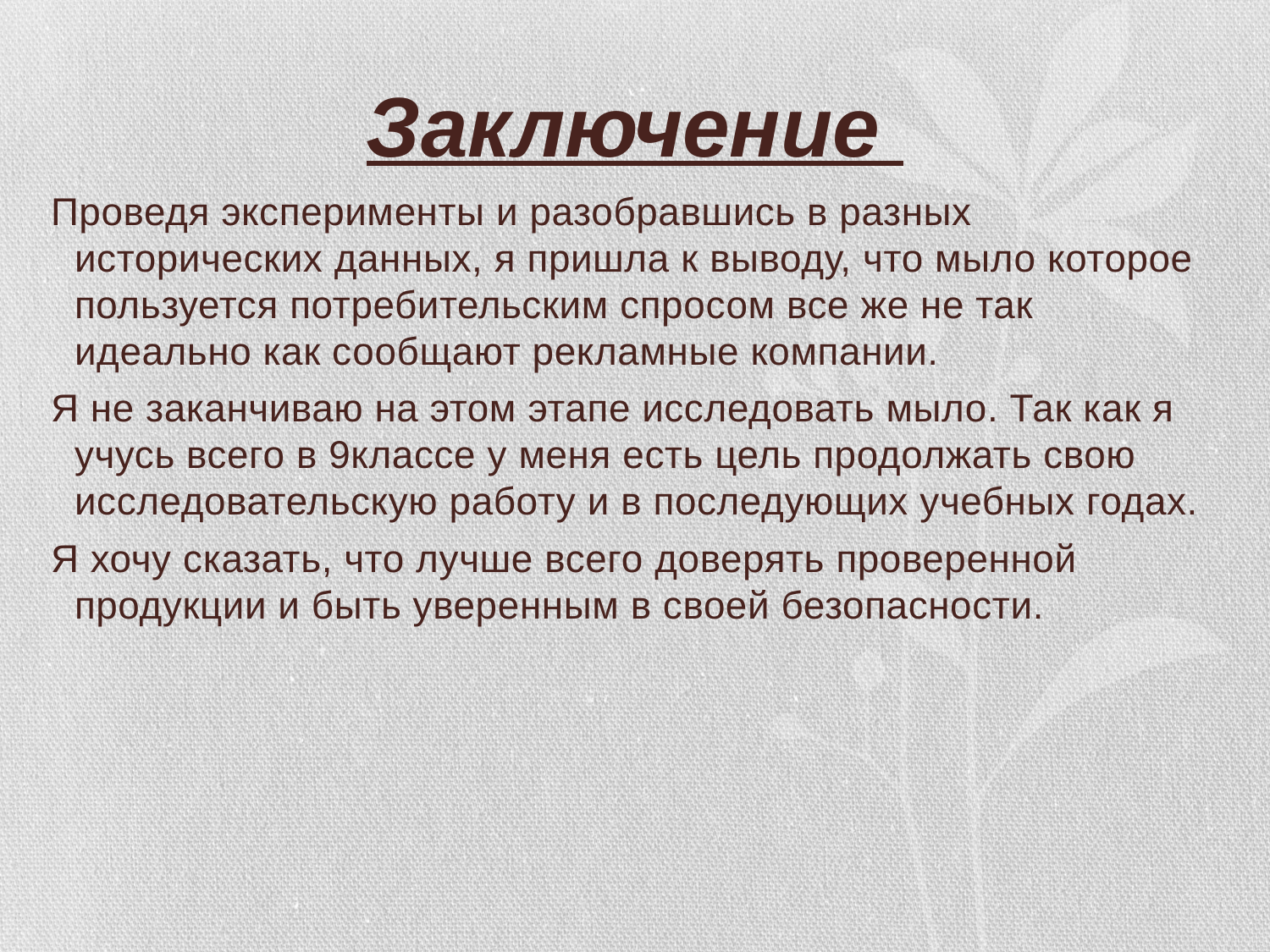

# Заключение
Проведя эксперименты и разобравшись в разных исторических данных, я пришла к выводу, что мыло которое пользуется потребительским спросом все же не так идеально как сообщают рекламные компании.
Я не заканчиваю на этом этапе исследовать мыло. Так как я учусь всего в 9классе у меня есть цель продолжать свою исследовательскую работу и в последующих учебных годах.
Я хочу сказать, что лучше всего доверять проверенной продукции и быть уверенным в своей безопасности.